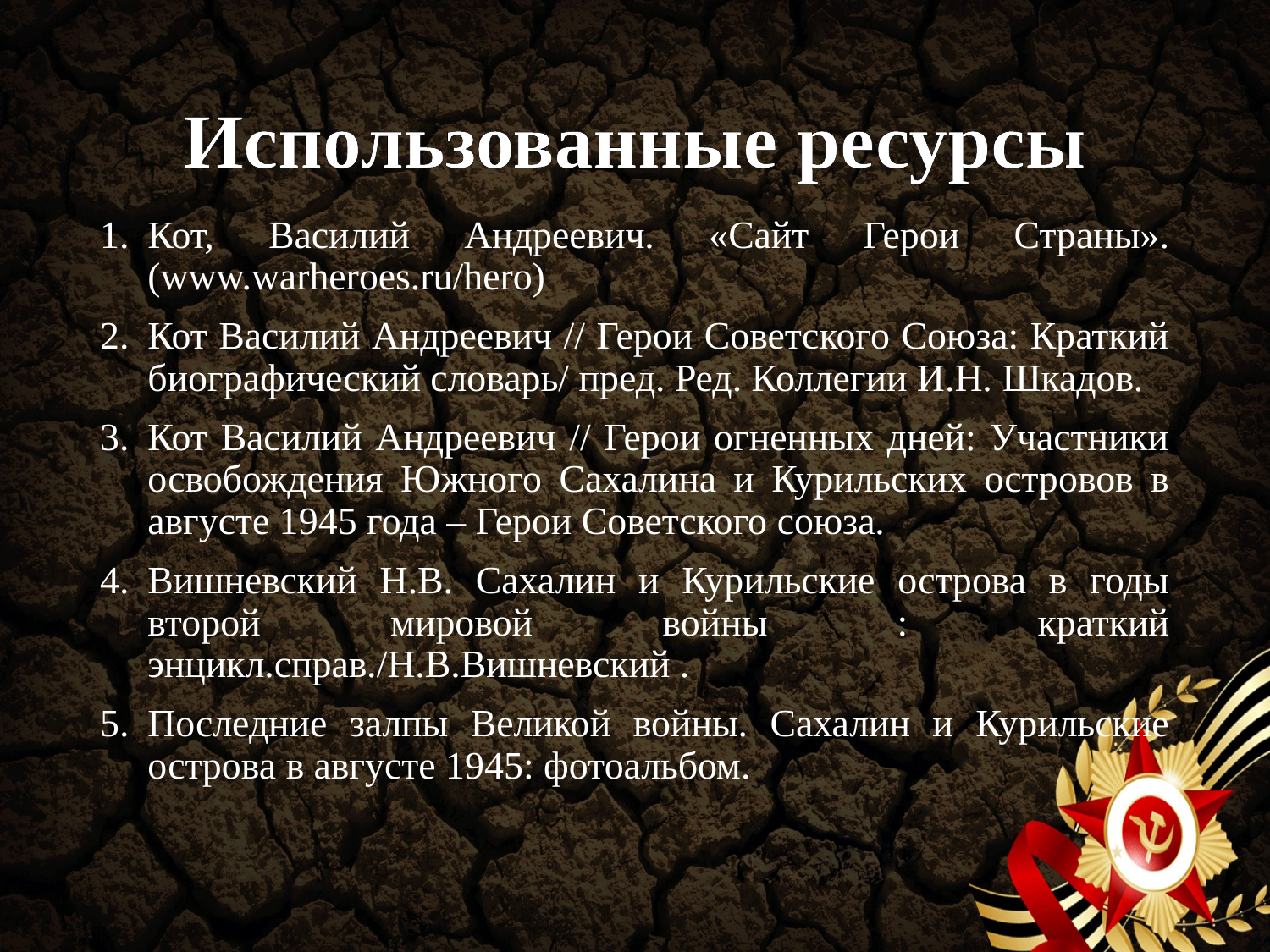

# Использованные ресурсы
Кот, Василий Андреевич. «Сайт Герои Страны». (www.warheroes.ru/hero)
Кот Василий Андреевич // Герои Советского Союза: Краткий биографический словарь/ пред. Ред. Коллегии И.Н. Шкадов.
Кот Василий Андреевич // Герои огненных дней: Участники освобождения Южного Сахалина и Курильских островов в августе 1945 года – Герои Советского союза.
Вишневский Н.В. Сахалин и Курильские острова в годы второй мировой войны : краткий энцикл.справ./Н.В.Вишневский .
Последние залпы Великой войны. Сахалин и Курильские острова в августе 1945: фотоальбом.